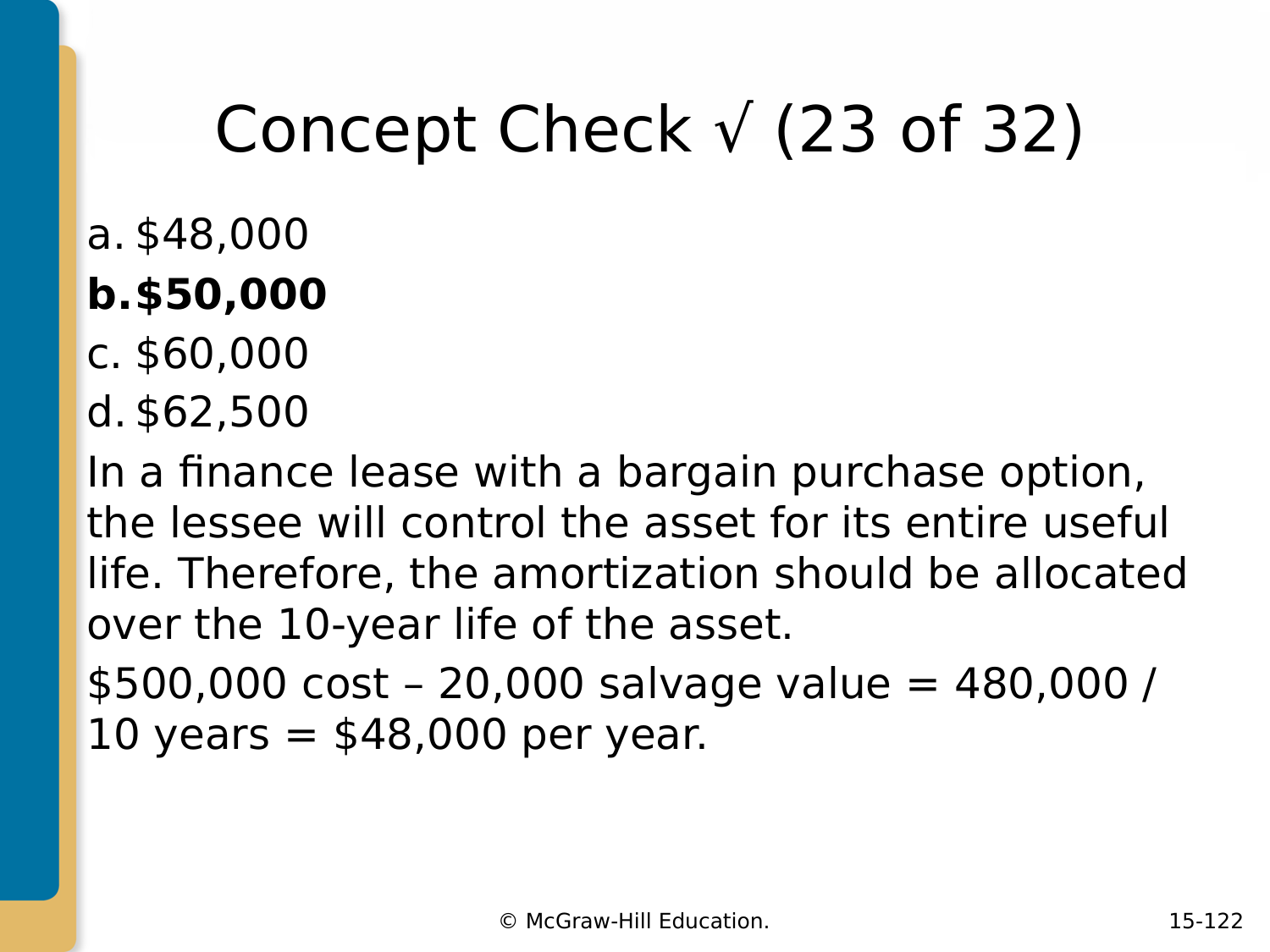

# Concept Check √ (23 of 32)
$48,000
$50,000
$60,000
$62,500
In a finance lease with a bargain purchase option, the lessee will control the asset for its entire useful life. Therefore, the amortization should be allocated over the 10-year life of the asset.
$500,000 cost – 20,000 salvage value = 480,000 / 10 years = $48,000 per year.